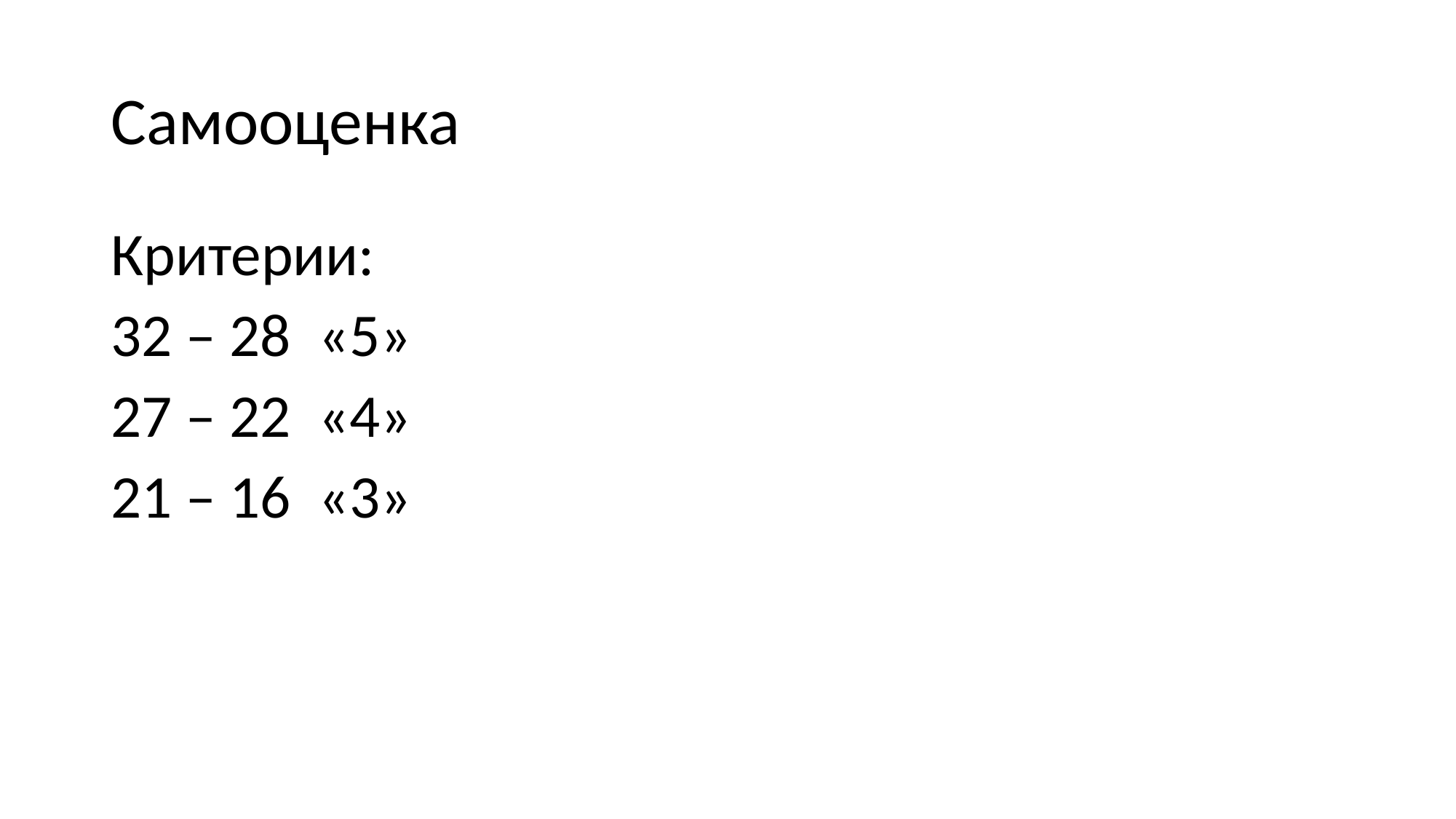

# Самооценка
Критерии:
32 – 28  «5»
27 – 22  «4»
21 – 16  «3»